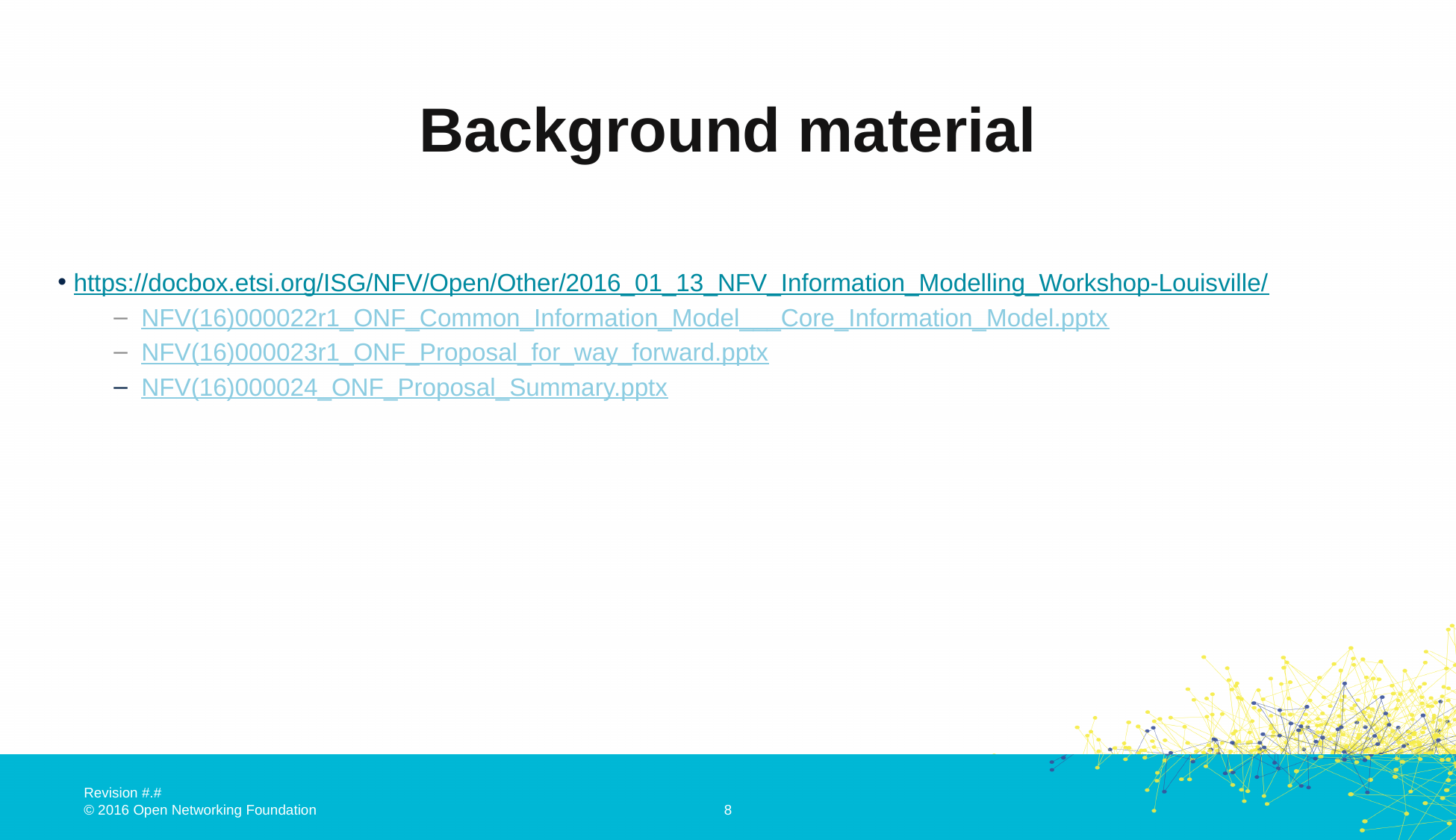

# Background material
 https://docbox.etsi.org/ISG/NFV/Open/Other/2016_01_13_NFV_Information_Modelling_Workshop-Louisville/
  NFV(16)000022r1_ONF_Common_Information_Model___Core_Information_Model.pptx
  NFV(16)000023r1_ONF_Proposal_for_way_forward.pptx
  NFV(16)000024_ONF_Proposal_Summary.pptx
8